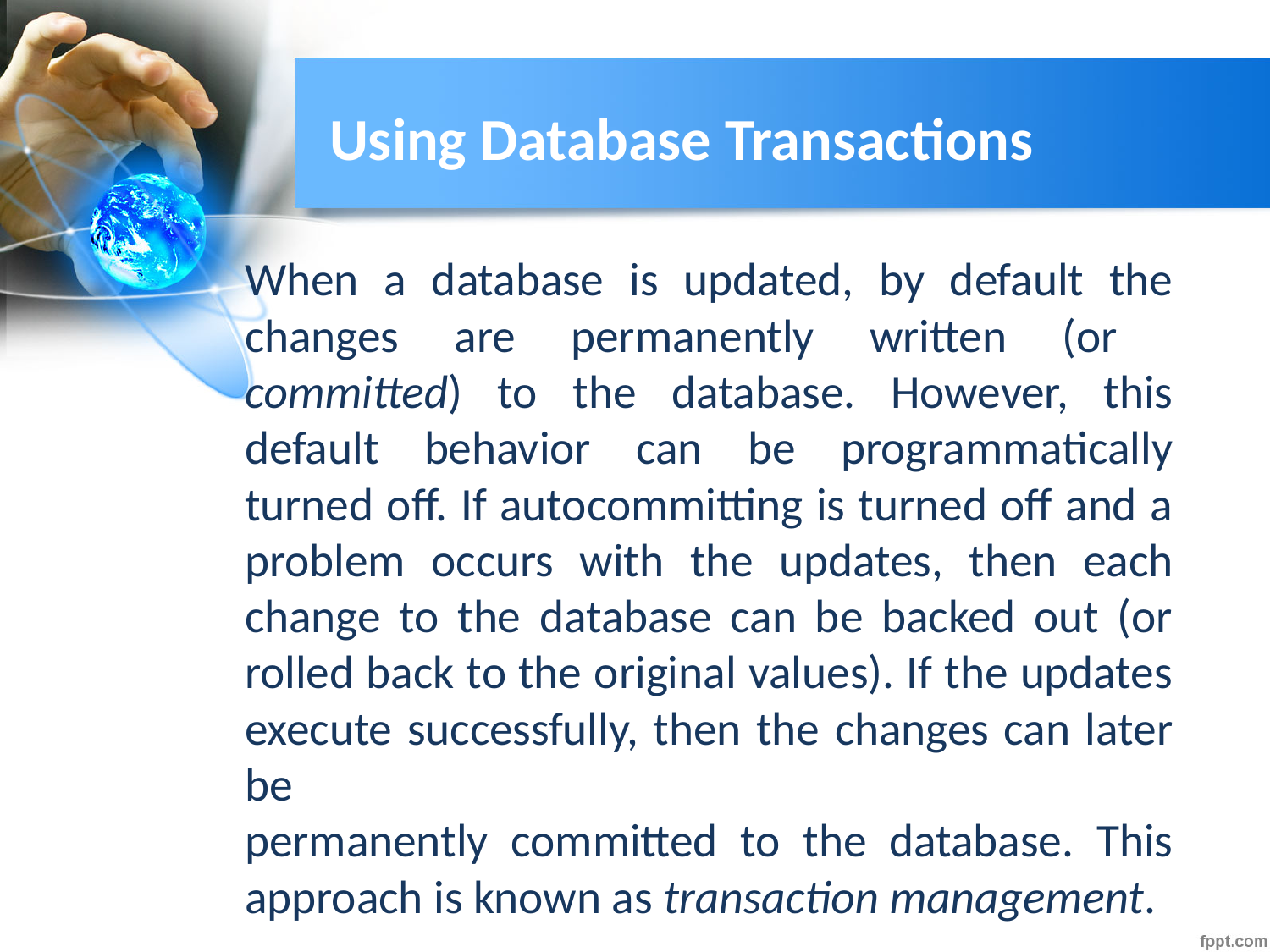

# Using Database Transactions
When a database is updated, by default the changes are permanently written (or
committed) to the database. However, this default behavior can be programmatically turned off. If autocommitting is turned off and a problem occurs with the updates, then each change to the database can be backed out (or rolled back to the original values). If the updates execute successfully, then the changes can later be
permanently committed to the database. This approach is known as transaction management.